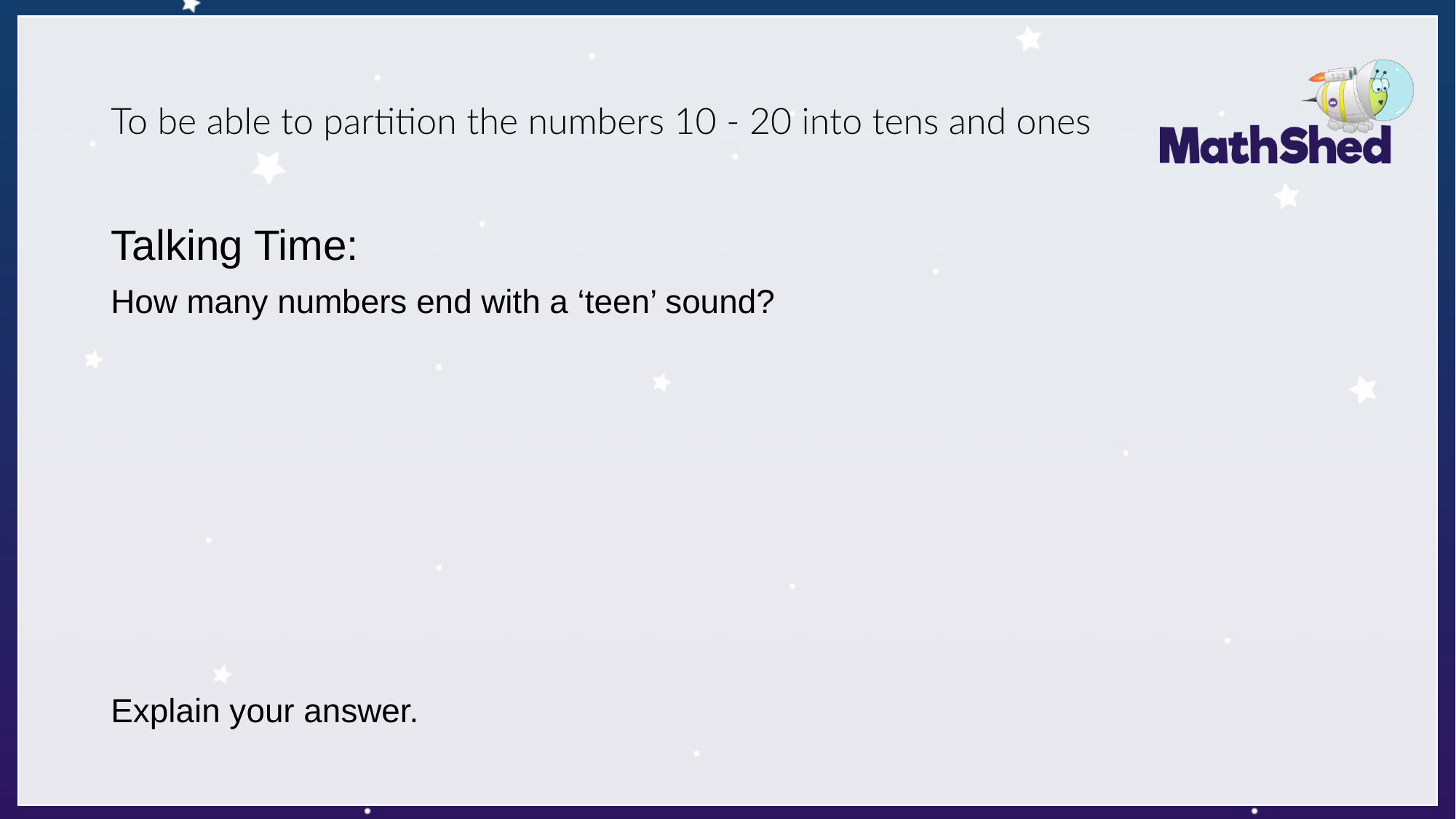

# To be able to partition the numbers 10 - 20 into tens and ones
Talking Time:
How many numbers end with a ‘teen’ sound?

Explain your answer.